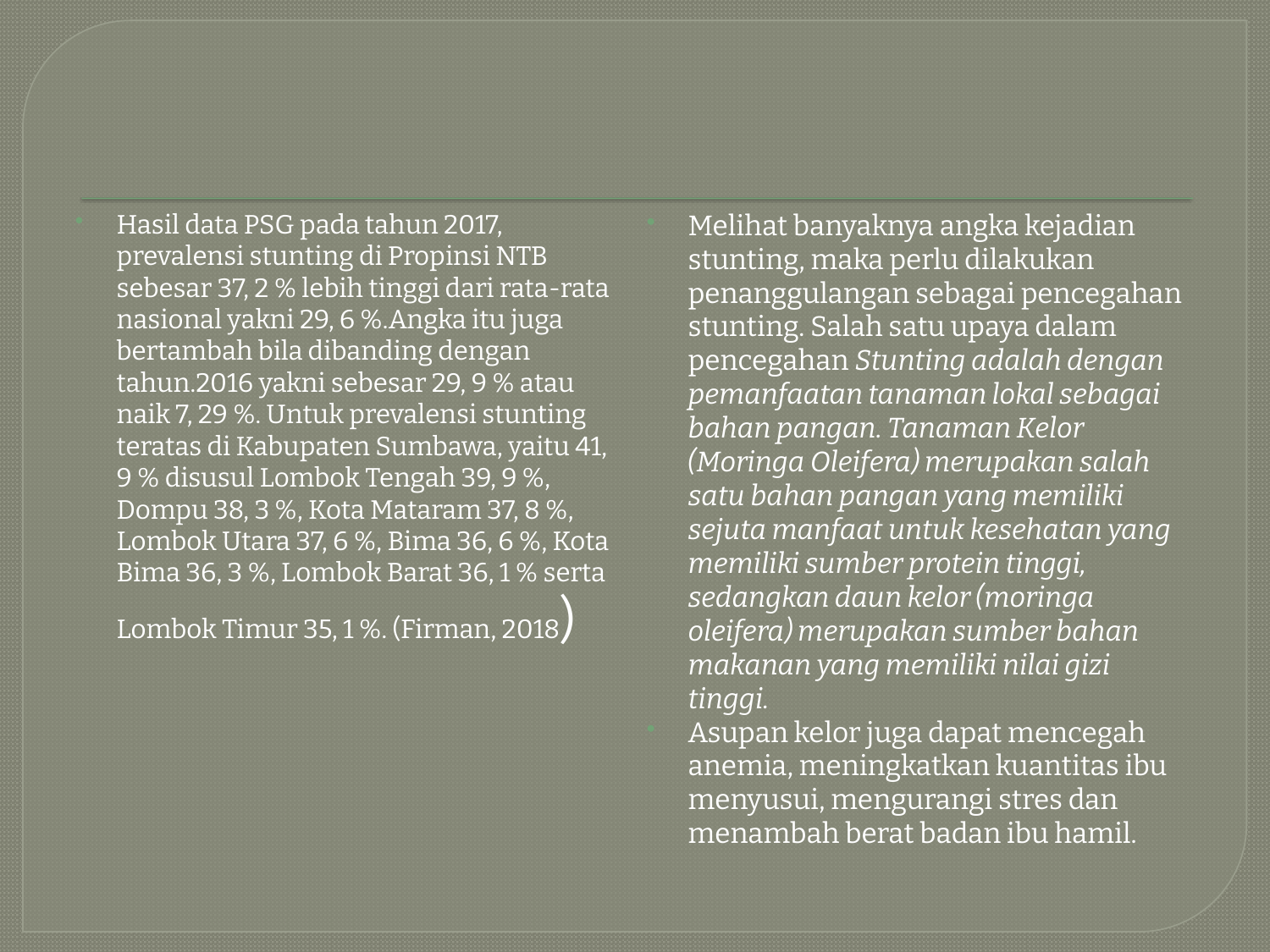

#
Hasil data PSG pada tahun 2017, prevalensi stunting di Propinsi NTB sebesar 37, 2 % lebih tinggi dari rata-rata nasional yakni 29, 6 %.Angka itu juga bertambah bila dibanding dengan tahun.2016 yakni sebesar 29, 9 % atau naik 7, 29 %. Untuk prevalensi stunting teratas di Kabupaten Sumbawa, yaitu 41, 9 % disusul Lombok Tengah 39, 9 %, Dompu 38, 3 %, Kota Mataram 37, 8 %, Lombok Utara 37, 6 %, Bima 36, 6 %, Kota Bima 36, 3 %, Lombok Barat 36, 1 % serta Lombok Timur 35, 1 %. (Firman, 2018)

Melihat banyaknya angka kejadian stunting, maka perlu dilakukan penanggulangan sebagai pencegahan stunting. Salah satu upaya dalam pencegahan Stunting adalah dengan pemanfaatan tanaman lokal sebagai bahan pangan. Tanaman Kelor (Moringa Oleifera) merupakan salah satu bahan pangan yang memiliki sejuta manfaat untuk kesehatan yang memiliki sumber protein tinggi, sedangkan daun kelor (moringa oleifera) merupakan sumber bahan makanan yang memiliki nilai gizi tinggi.
Asupan kelor juga dapat mencegah anemia, meningkatkan kuantitas ibu menyusui, mengurangi stres dan menambah berat badan ibu hamil.